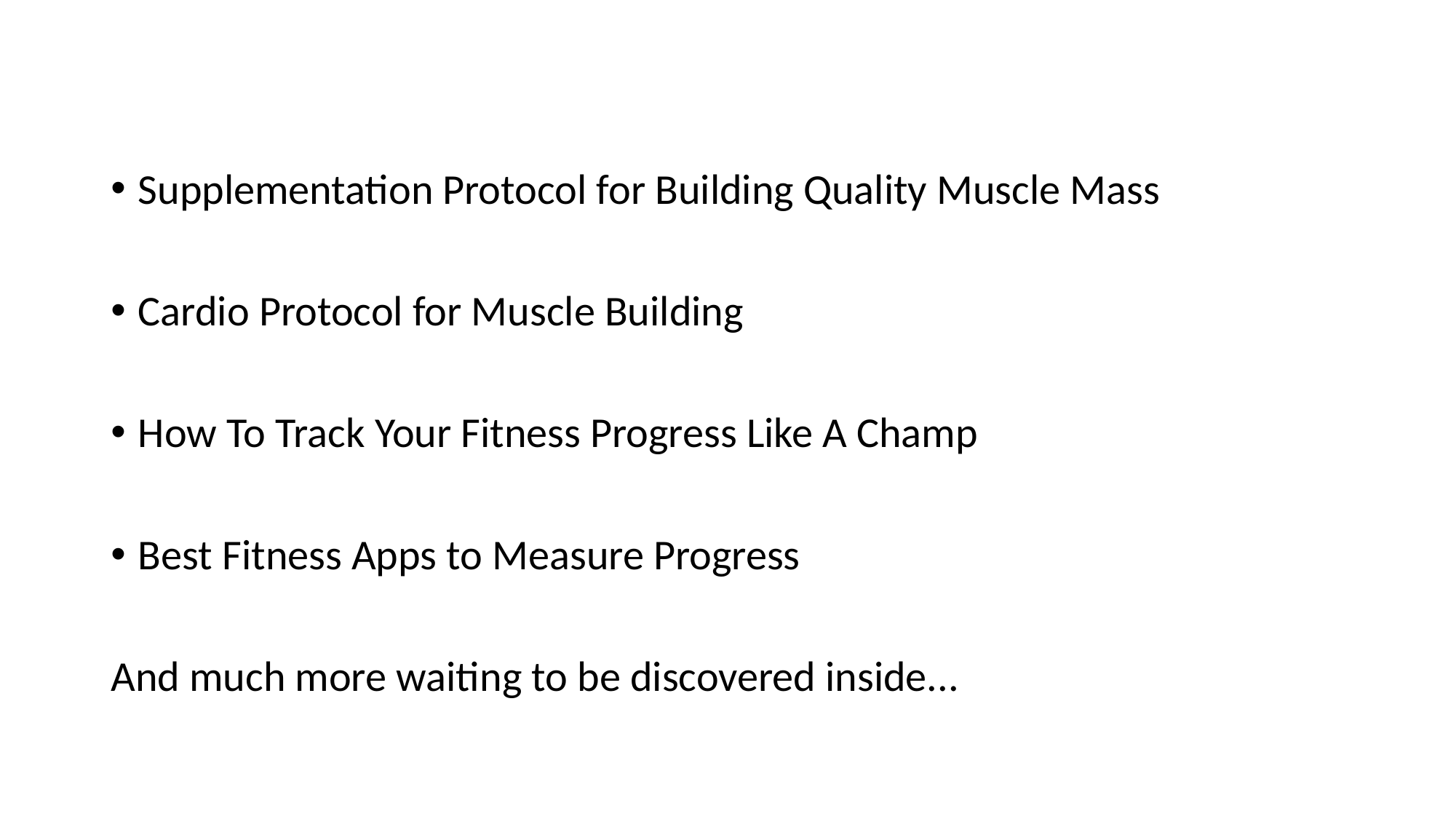

Supplementation Protocol for Building Quality Muscle Mass

Cardio Protocol for Muscle Building

How To Track Your Fitness Progress Like A Champ

Best Fitness Apps to Measure Progress

And much more waiting to be discovered inside...